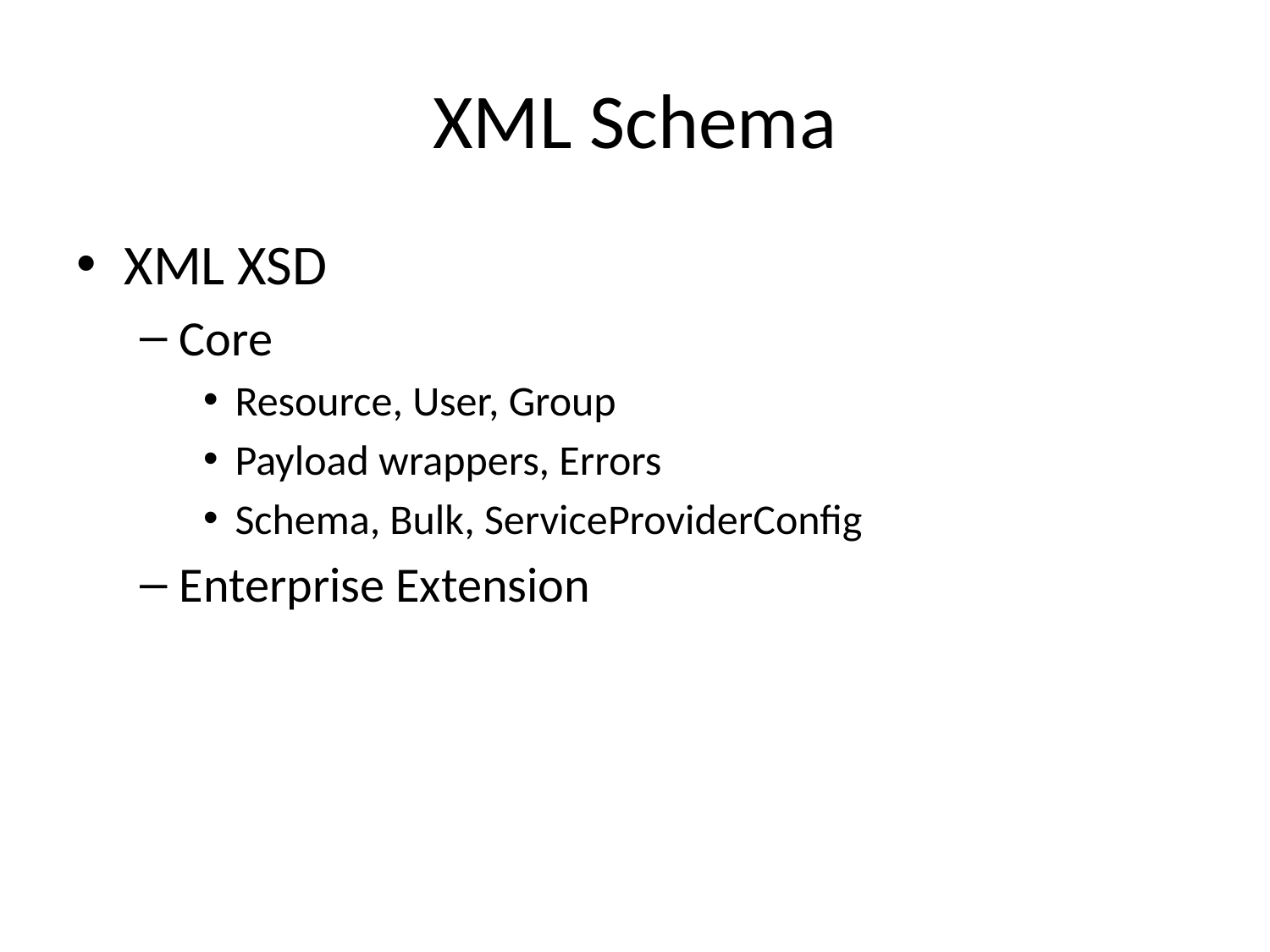

# XML Schema
XML XSD
Core
Resource, User, Group
Payload wrappers, Errors
Schema, Bulk, ServiceProviderConfig
Enterprise Extension